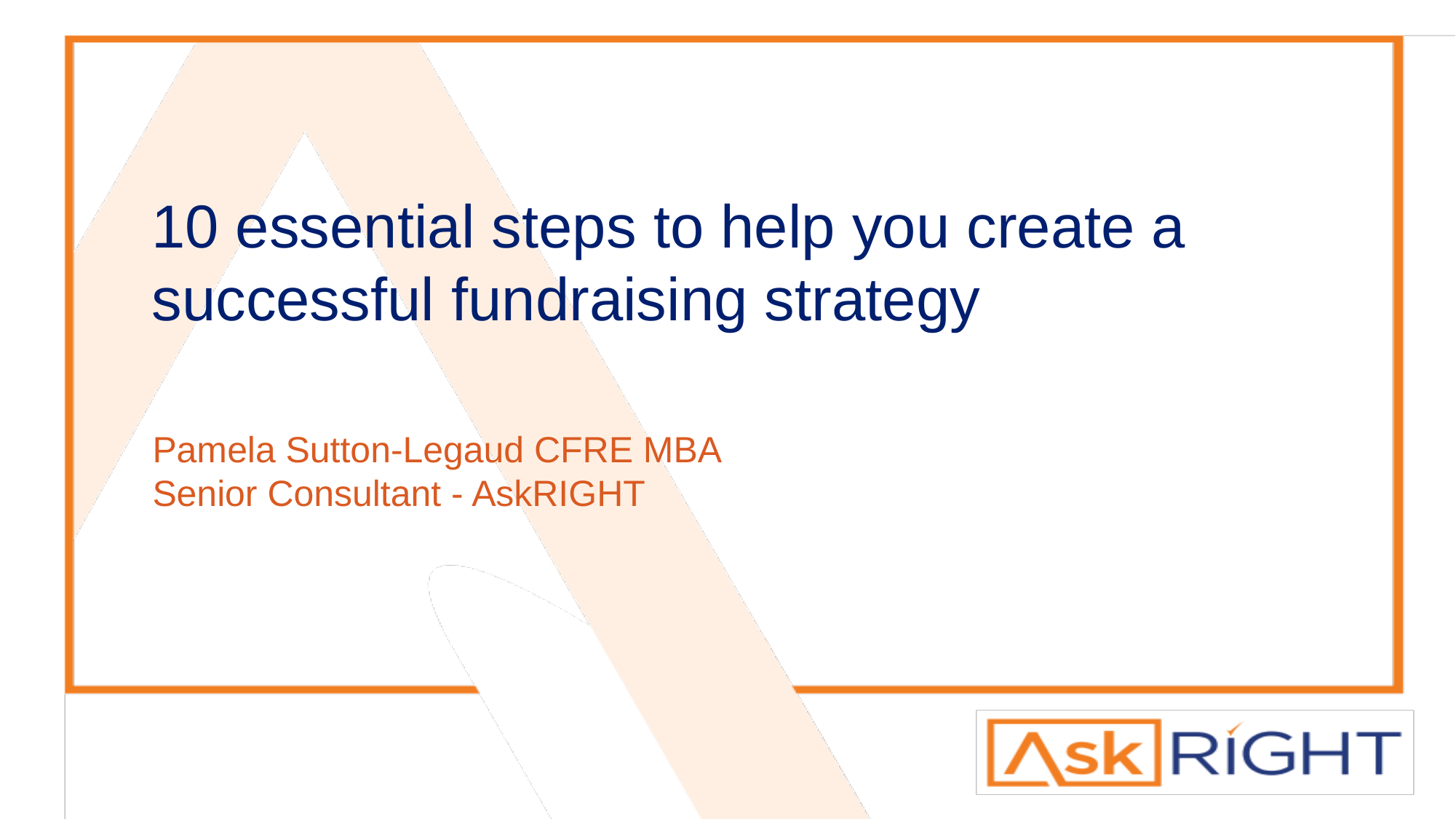

# 10 essential steps to help you create a successful fundraising strategy
Pamela Sutton-Legaud CFRE MBA
Senior Consultant - AskRIGHT